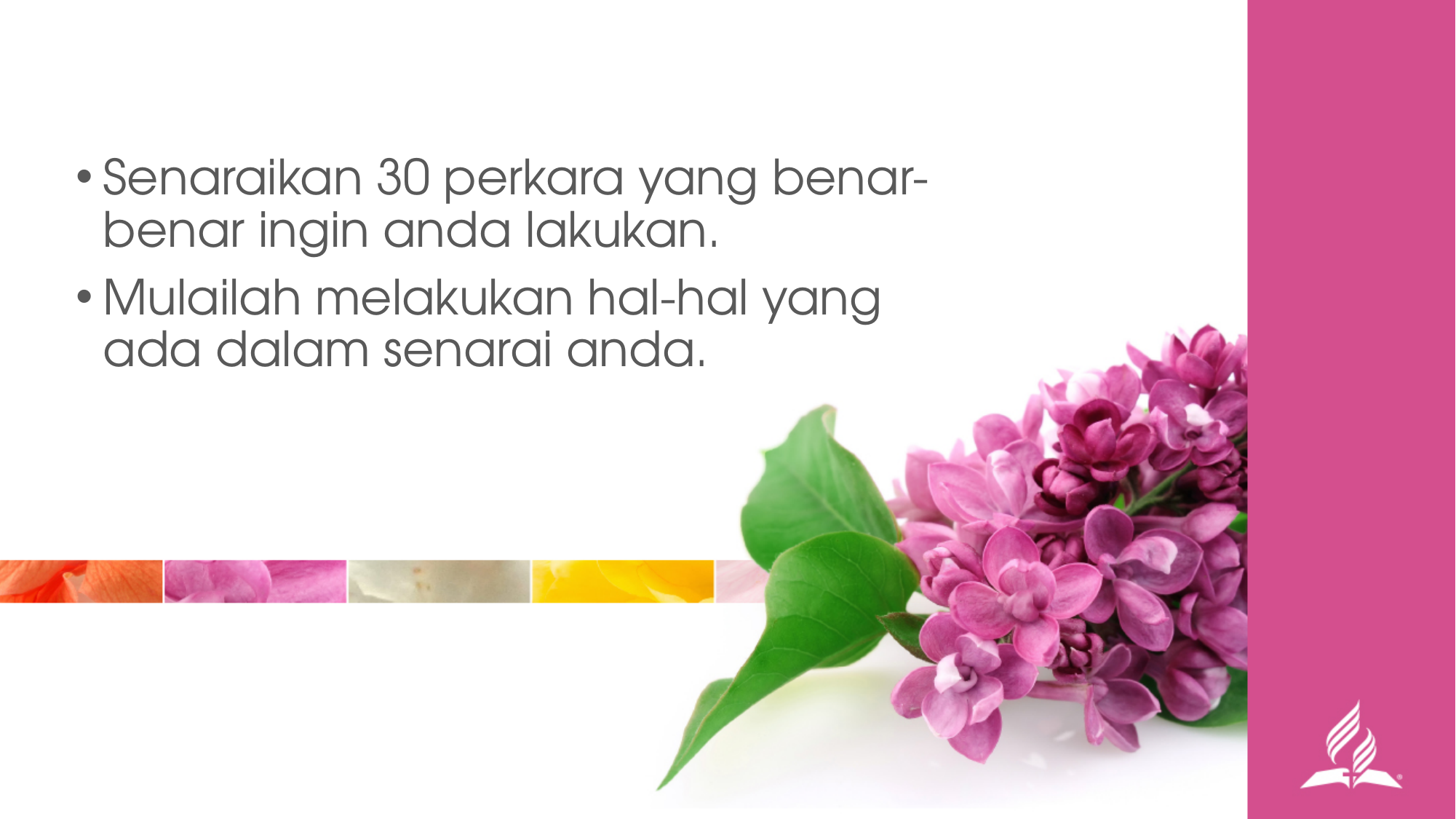

Senaraikan 30 perkara yang benar-benar ingin anda lakukan.
Mulailah melakukan hal-hal yang ada dalam senarai anda.